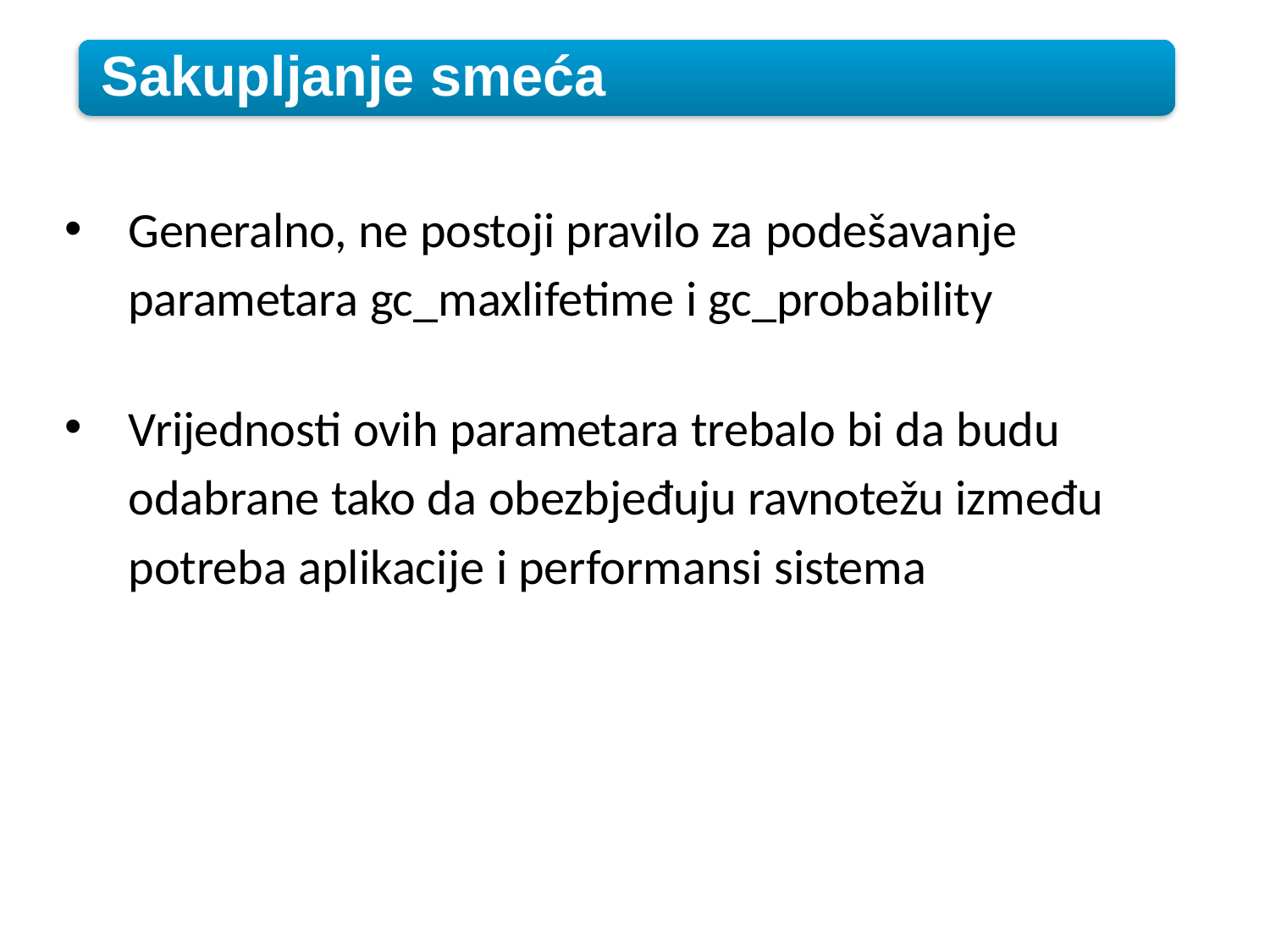

Sakupljanje smeća
Generalno, ne postoji pravilo za podešavanje parametara gc_maxlifetime i gc_probability

Vrijednosti ovih parametara trebalo bi da budu odabrane tako da obezbjeđuju ravnotežu između potreba aplikacije i performansi sistema